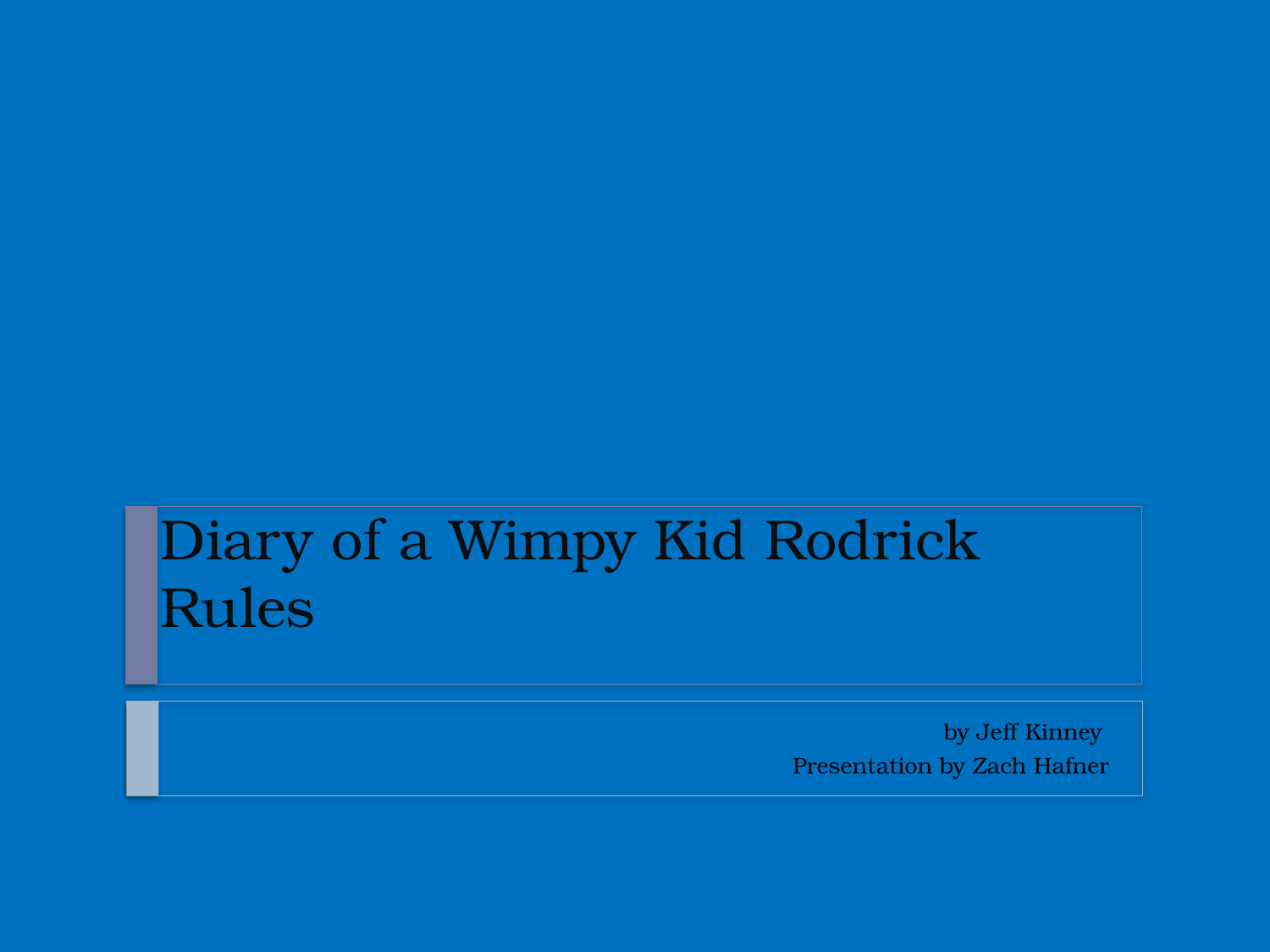

# Diary of a Wimpy Kid Rodrick Rules
by Jeff Kinney
Presentation by Zach Hafner